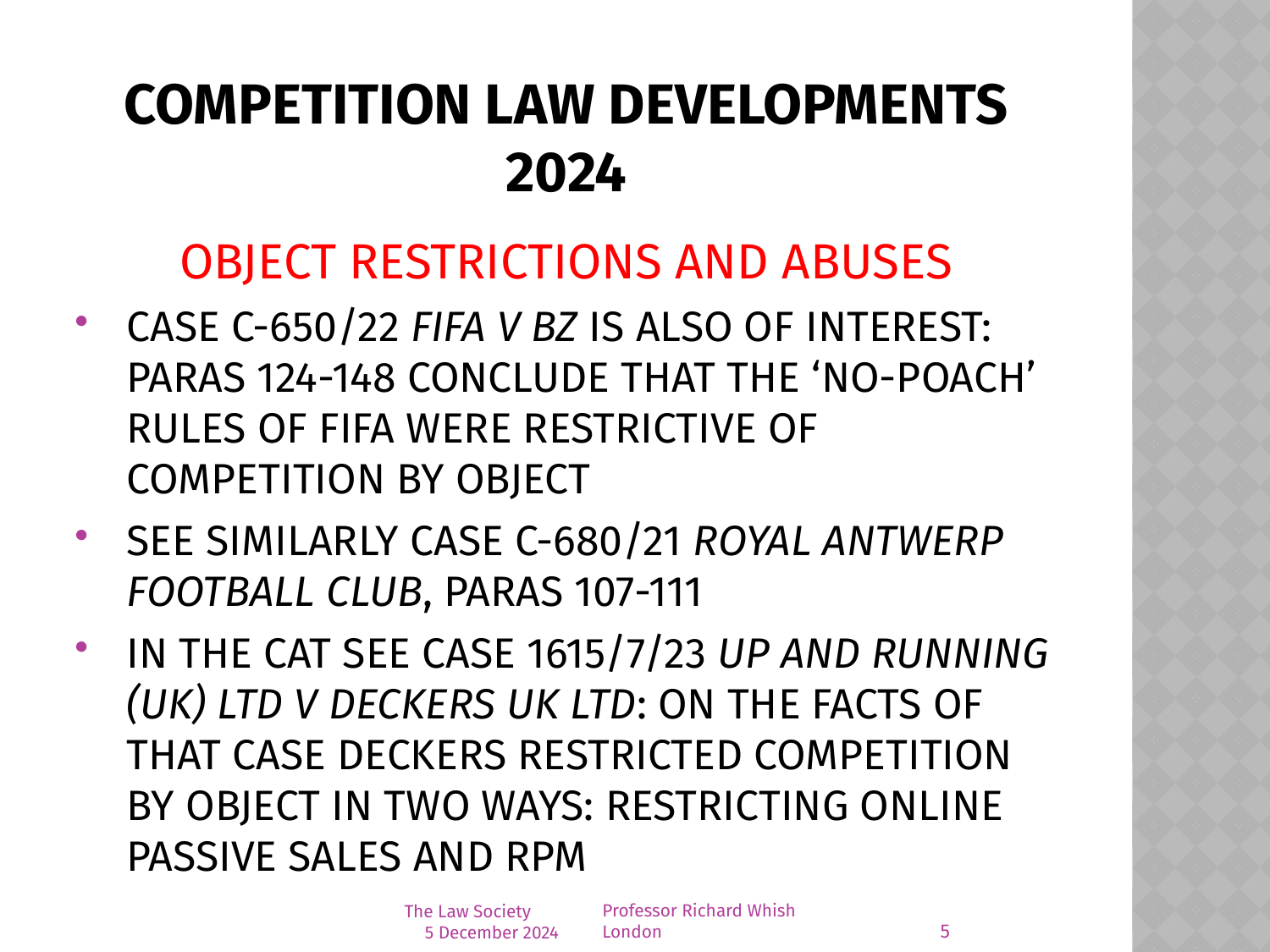

# Competition law developments 2024
OBJECT RESTRICTIONS AND ABUSES
Case c-650/22 fifa v bz is also of interest: paras 124-148 conclude that the ‘no-poach’ rules of fifa were restrictive of competition by object
See similarly case c-680/21 royal Antwerp football club, paras 107-111
In the cat see case 1615/7/23 up and running (uk) ltd v Deckers UK Ltd: on the facts of that case deckers restricted competition by object in two ways: restricting online passive sales and rpm
5
The Law Society
5 December 2024
Professor Richard Whish London